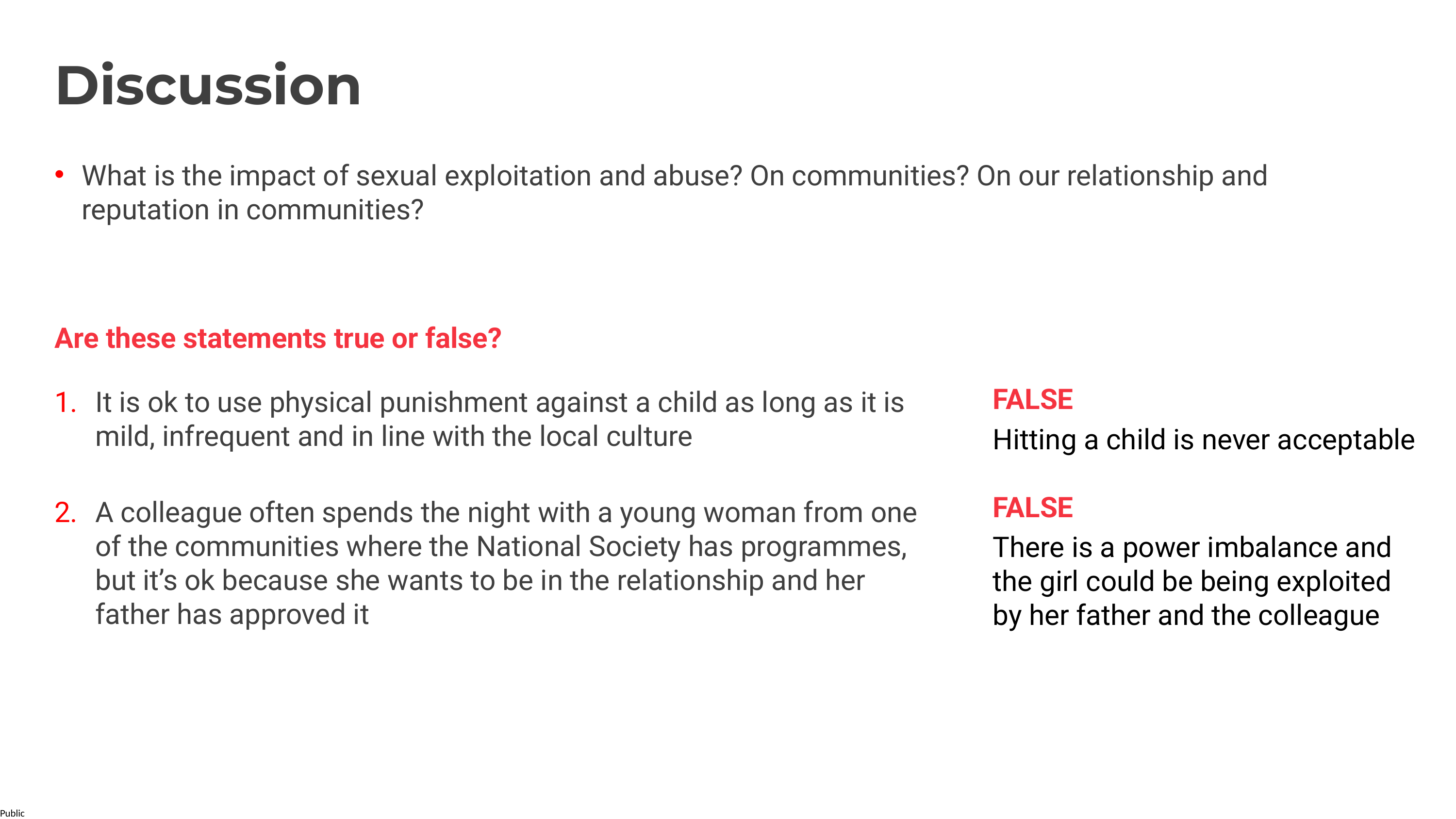

Discussion
What is the impact of sexual exploitation and abuse? On communities? On our relationship and reputation in communities?

Are these statements true or false?
FALSE
Hitting a child is never acceptable
It is ok to use physical punishment against a child as long as it is mild, infrequent and in line with the local culture
A colleague often spends the night with a young woman from one of the communities where the National Society has programmes, but it’s ok because she wants to be in the relationship and her father has approved it
FALSE
There is a power imbalance and the girl could be being exploited by her father and the colleague